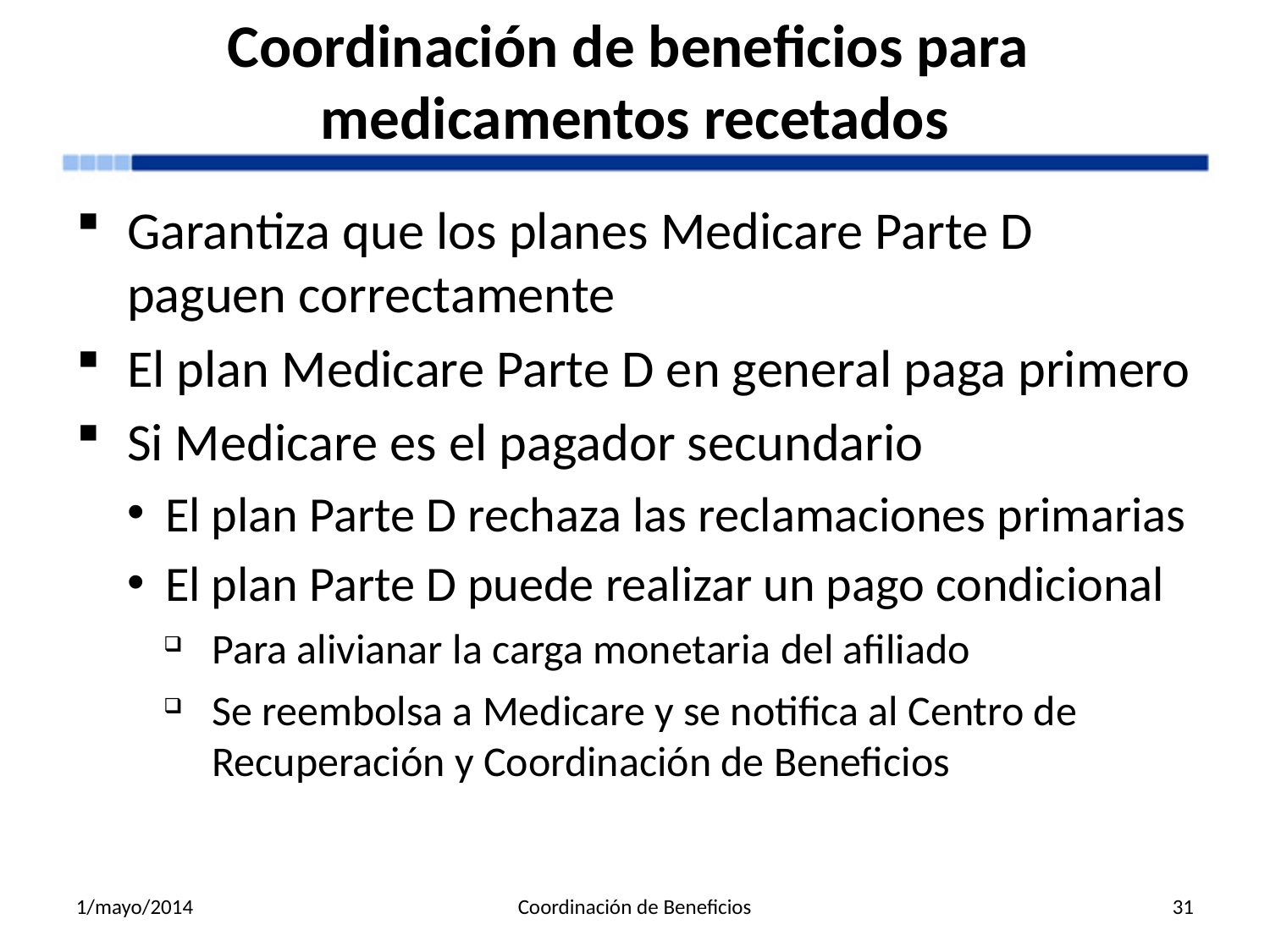

# Coordinación de beneficios para medicamentos recetados
Garantiza que los planes Medicare Parte D paguen correctamente
El plan Medicare Parte D en general paga primero
Si Medicare es el pagador secundario
El plan Parte D rechaza las reclamaciones primarias
El plan Parte D puede realizar un pago condicional
Para alivianar la carga monetaria del afiliado
Se reembolsa a Medicare y se notifica al Centro de Recuperación y Coordinación de Beneficios
1/mayo/2014
Coordinación de Beneficios
31